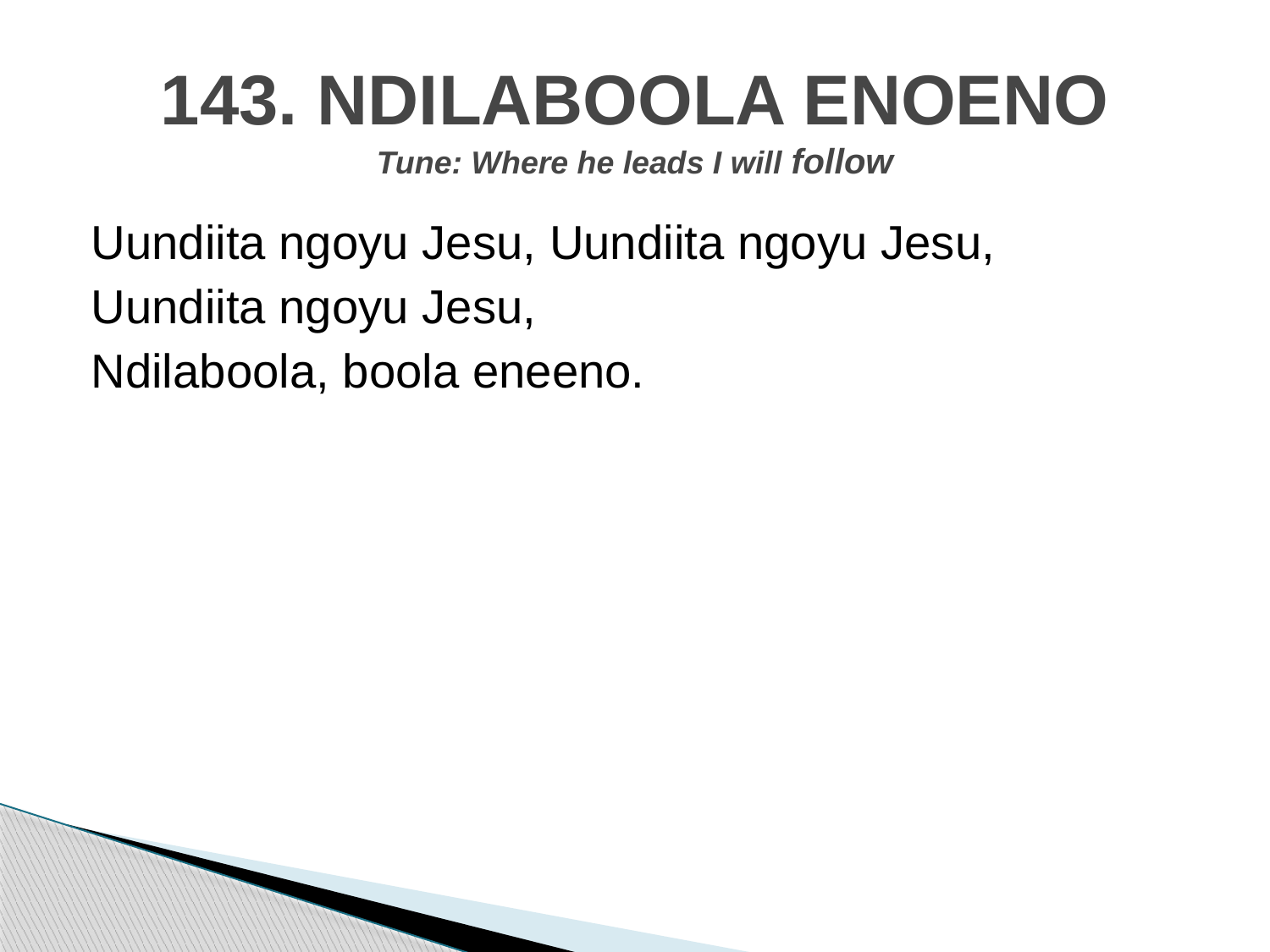

# 143. NDILABOOLA ENOENO Tune: Where he leads I will follow
Uundiita ngoyu Jesu, Uundiita ngoyu Jesu,
Uundiita ngoyu Jesu,
Ndilaboola, boola eneeno.